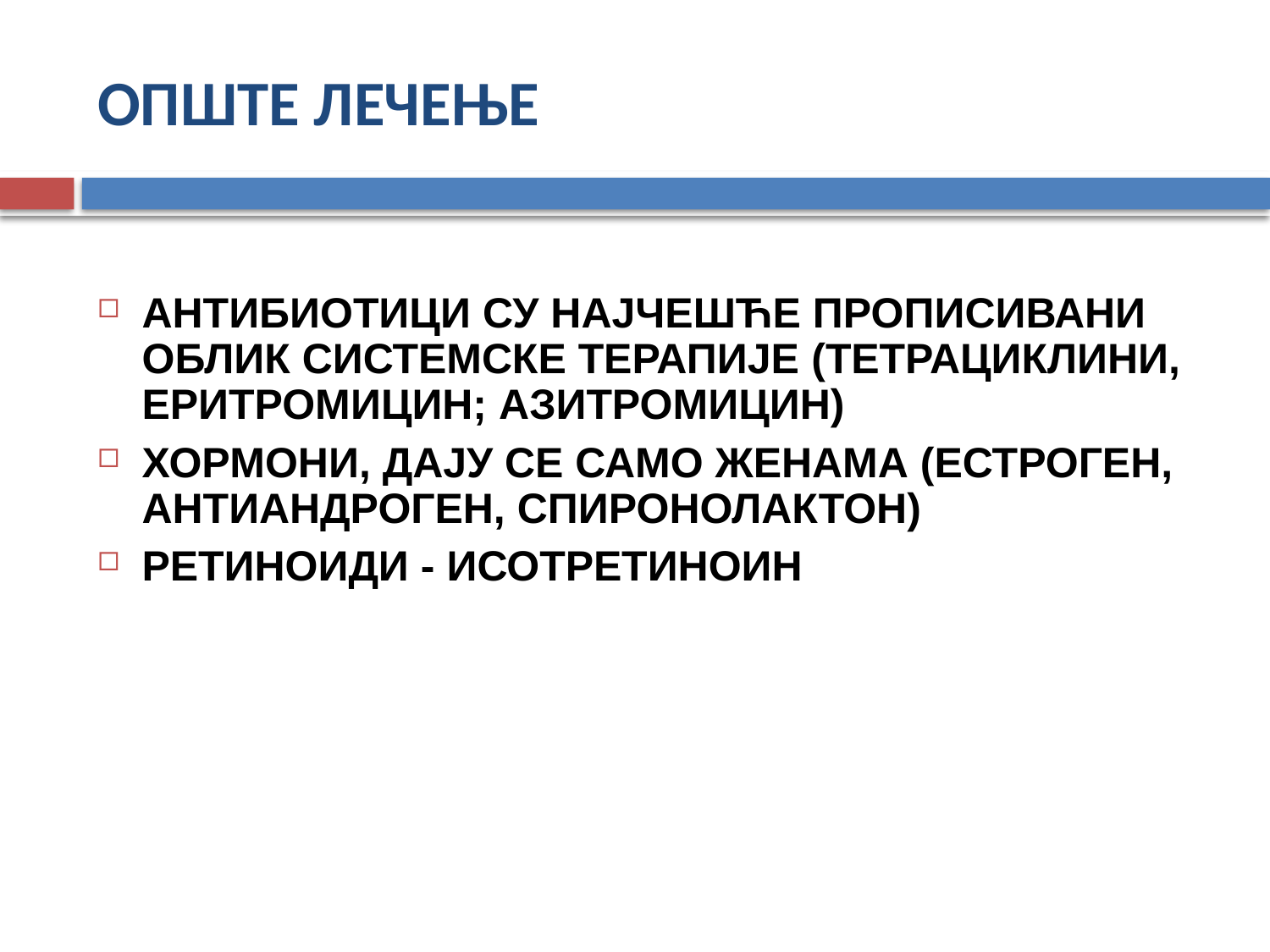

# ОПШТЕ ЛЕЧЕЊЕ

АНТИБИОТИЦИ СУ НАЈЧЕШЋЕ ПРОПИСИВАНИ ОБЛИК СИСТЕМСКЕ ТЕРАПИЈЕ (ТЕТРАЦИКЛИНИ, ЕРИТРОМИЦИН; АЗИТРОМИЦИН)
ХОРМОНИ, ДАЈУ СЕ САМО ЖЕНАМА (ЕСТРОГЕН, АНТИАНДРОГЕН, СПИРОНОЛАКТОН)
РЕТИНОИДИ - ИСОТРЕТИНОИН